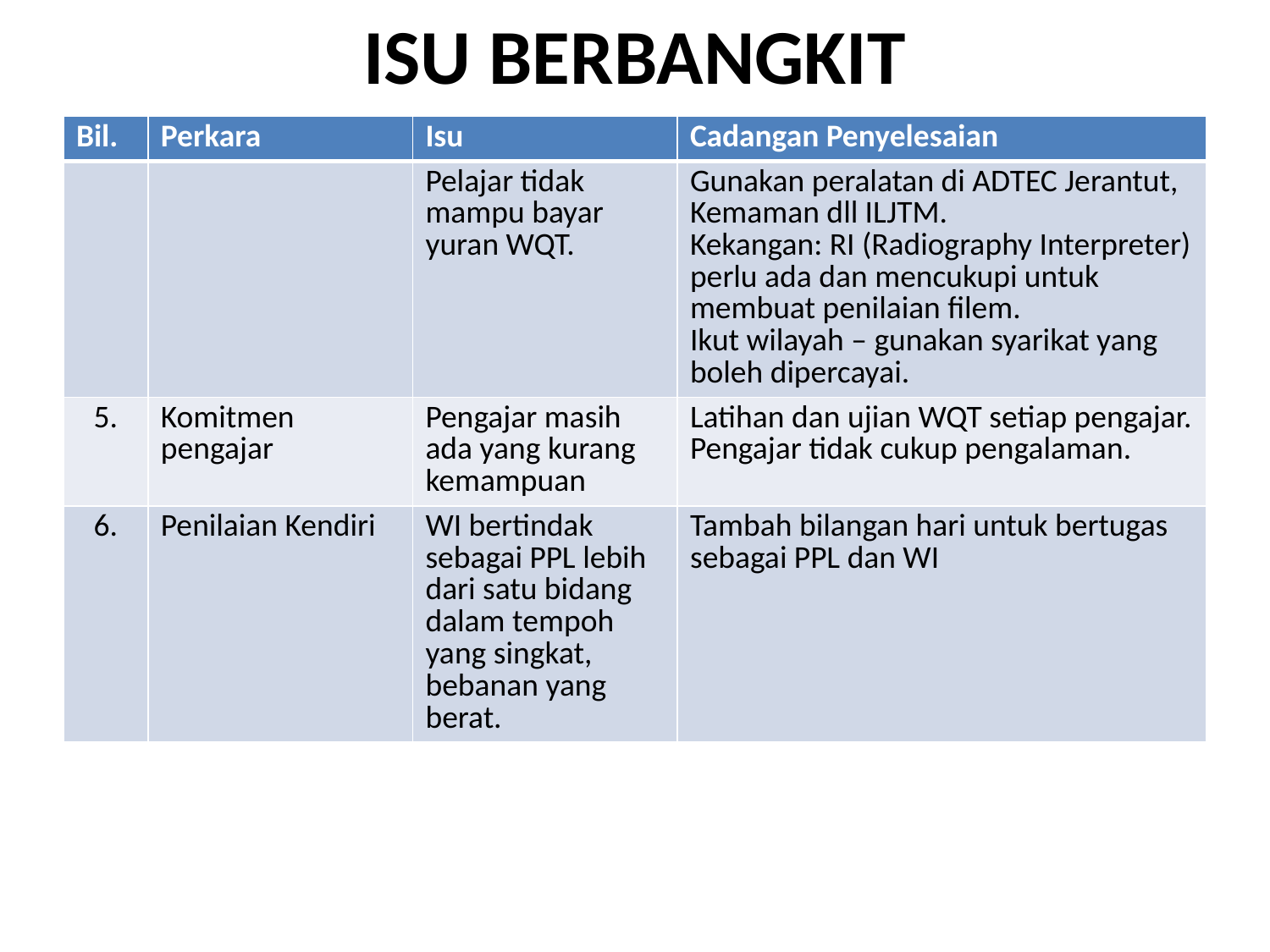

# ISU BERBANGKIT
| Bil. | Perkara | Isu | Cadangan Penyelesaian |
| --- | --- | --- | --- |
|  |  | Pelajar tidak mampu bayar yuran WQT. | Gunakan peralatan di ADTEC Jerantut, Kemaman dll ILJTM. Kekangan: RI (Radiography Interpreter) perlu ada dan mencukupi untuk membuat penilaian filem. Ikut wilayah – gunakan syarikat yang boleh dipercayai. |
| 5. | Komitmen pengajar | Pengajar masih ada yang kurang kemampuan | Latihan dan ujian WQT setiap pengajar. Pengajar tidak cukup pengalaman. |
| 6. | Penilaian Kendiri | WI bertindak sebagai PPL lebih dari satu bidang dalam tempoh yang singkat, bebanan yang berat. | Tambah bilangan hari untuk bertugas sebagai PPL dan WI |